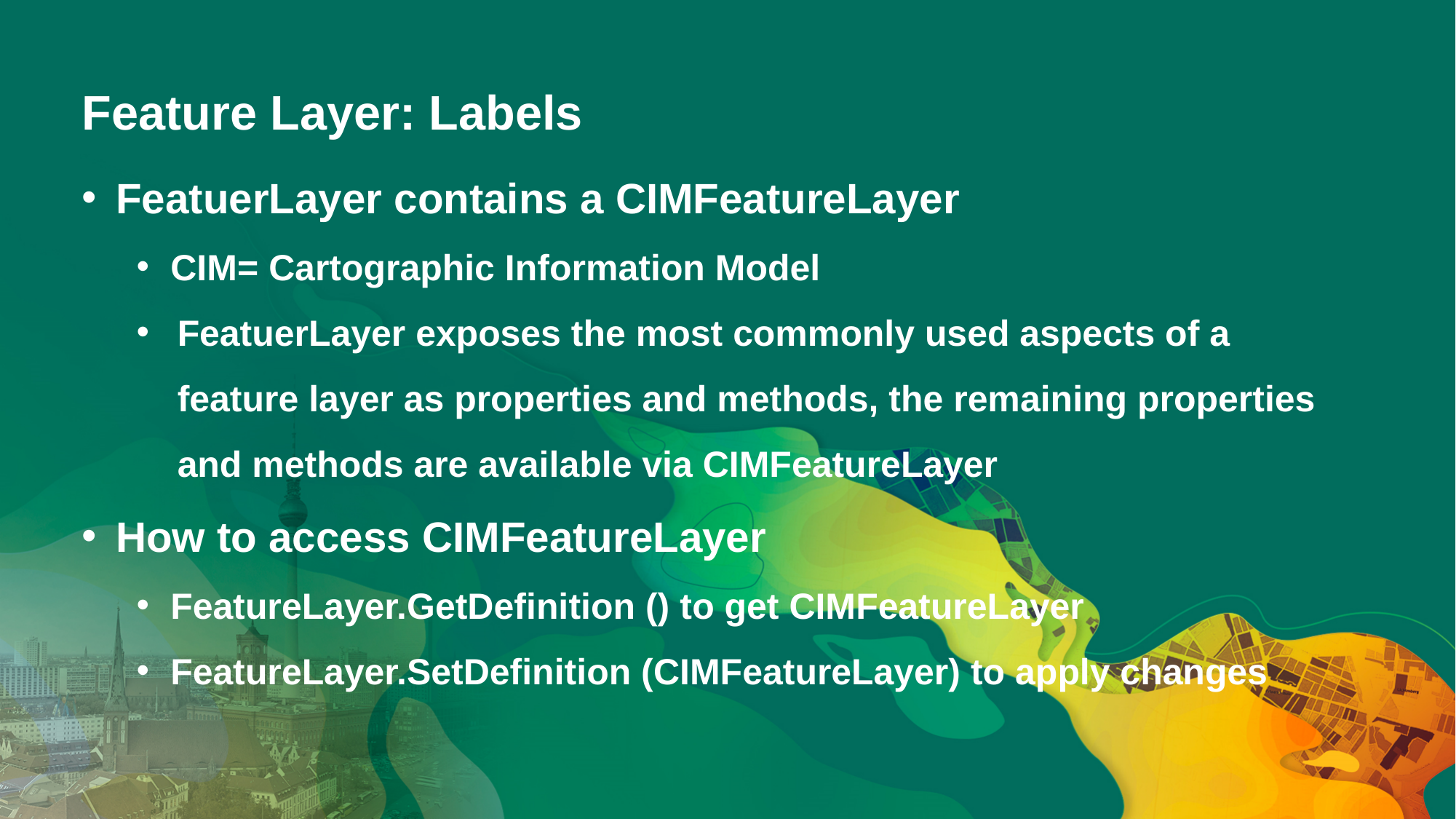

# Feature Layer: Labels
FeatuerLayer contains a CIMFeatureLayer
CIM= Cartographic Information Model
FeatuerLayer exposes the most commonly used aspects of a feature layer as properties and methods, the remaining properties and methods are available via CIMFeatureLayer
How to access CIMFeatureLayer
FeatureLayer.GetDefinition () to get CIMFeatureLayer
FeatureLayer.SetDefinition (CIMFeatureLayer) to apply changes